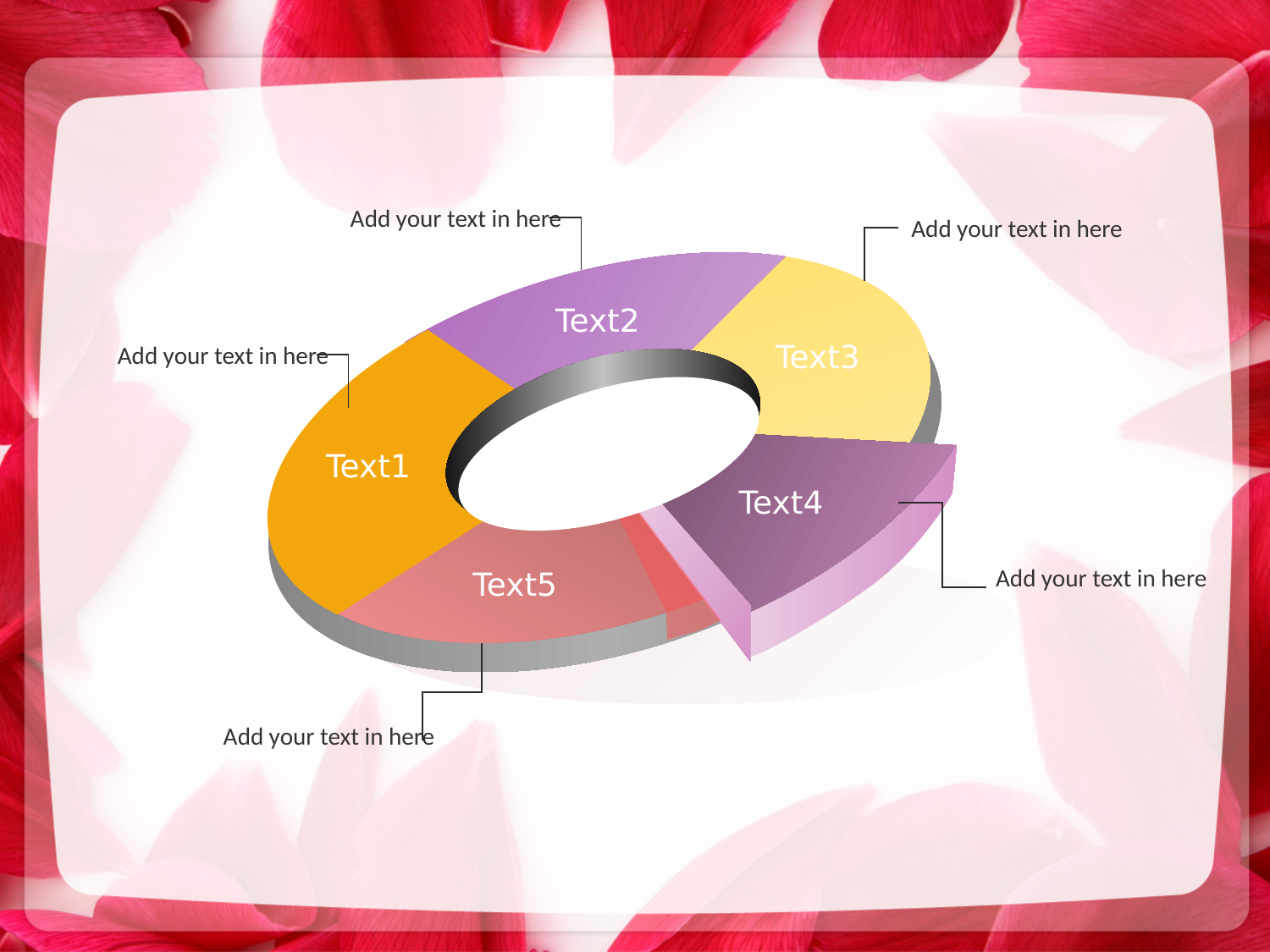

#
Add your text in here
Add your text in here

Text2
Text3

Text1

Text4

Text5
Add your text in here
Add your text in here
Add your text in here